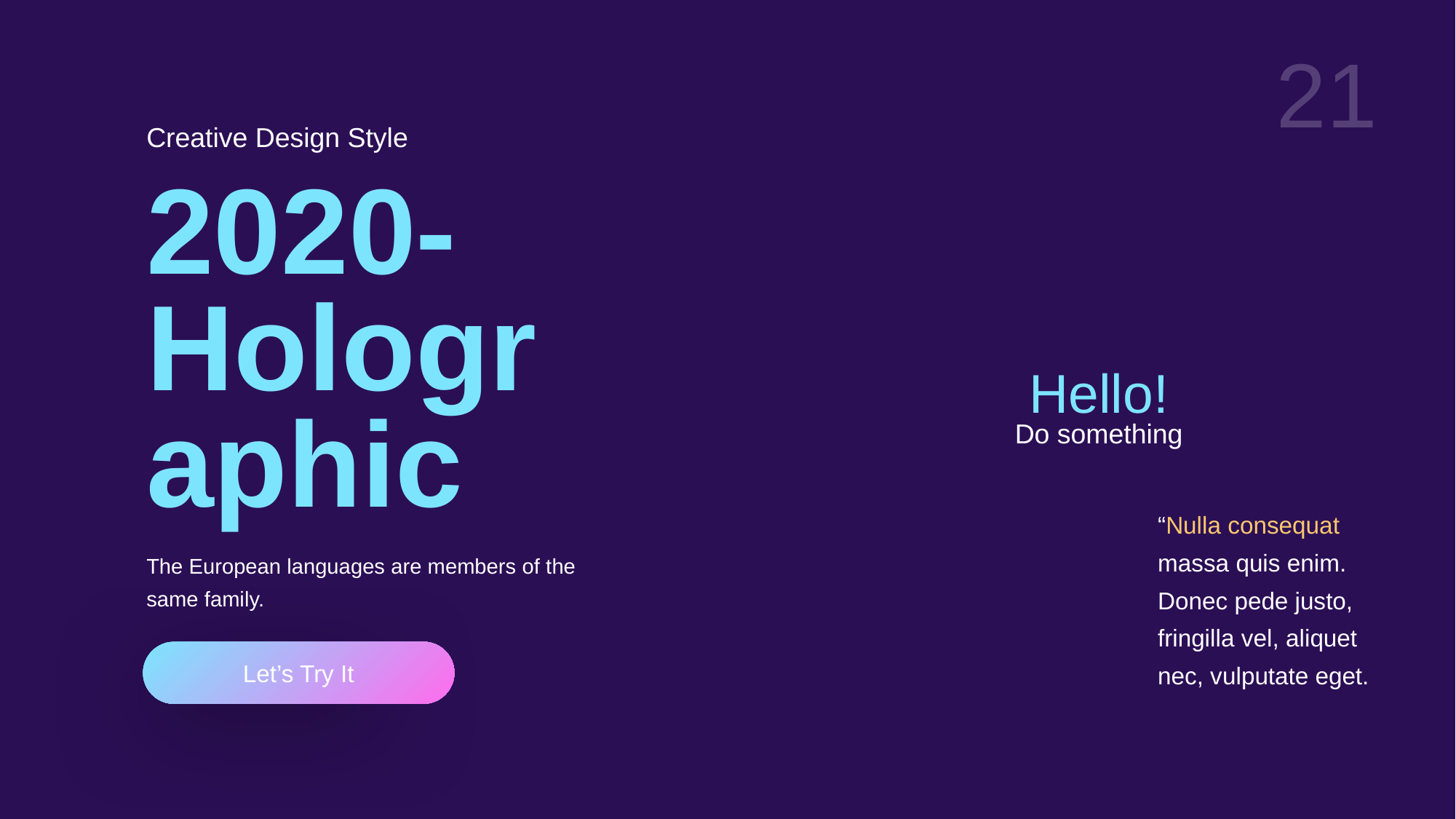

Creative Design Style
2020-
Holographic

Hello!
Do something
“Nulla consequat massa quis enim. Donec pede justo, fringilla vel, aliquet nec, vulputate eget.
The European languages are members of the same family.
Let’s Try It